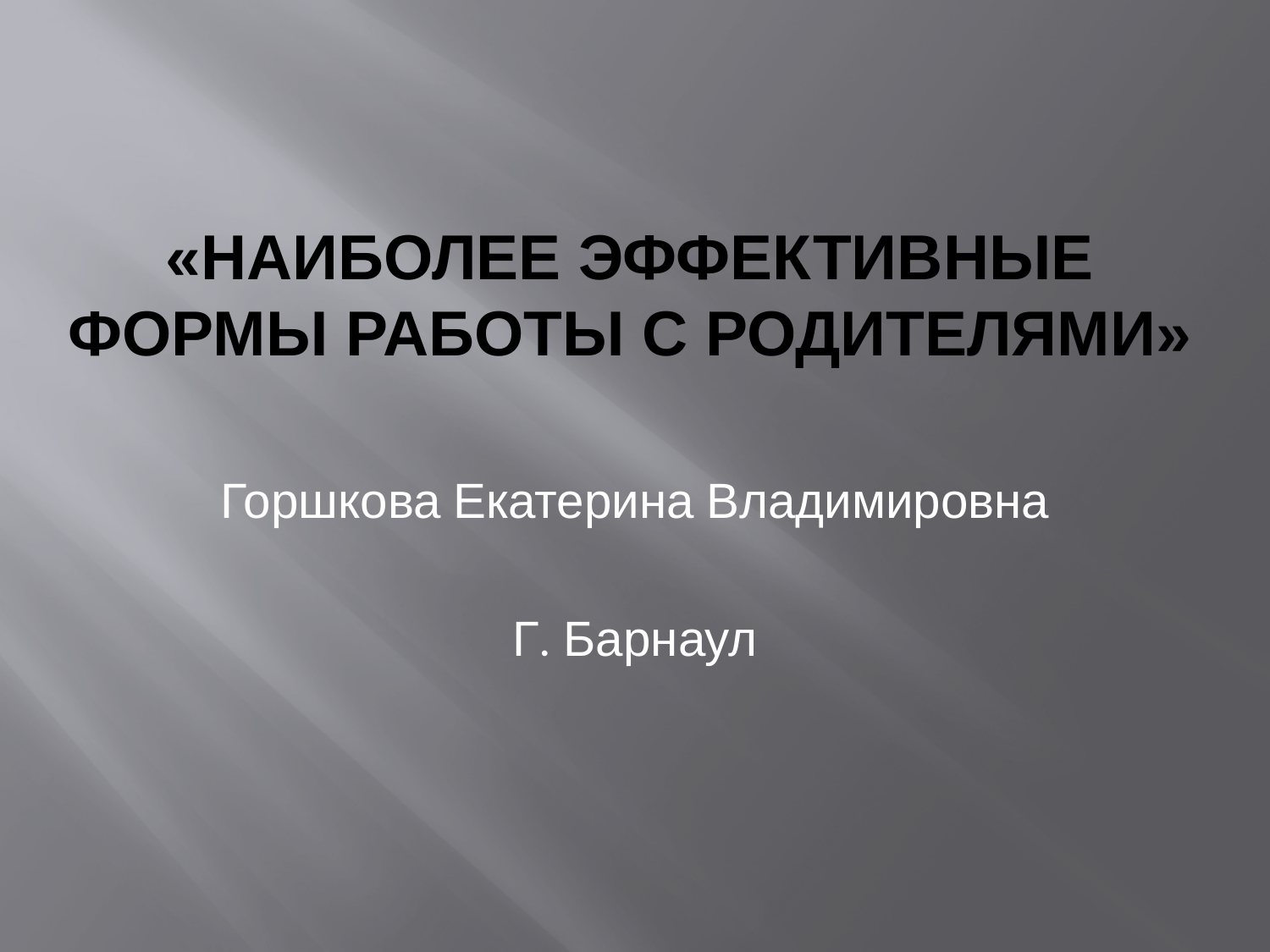

# «Наиболее эффективные формы работы с родителями»
Горшкова Екатерина Владимировна

Г. Барнаул